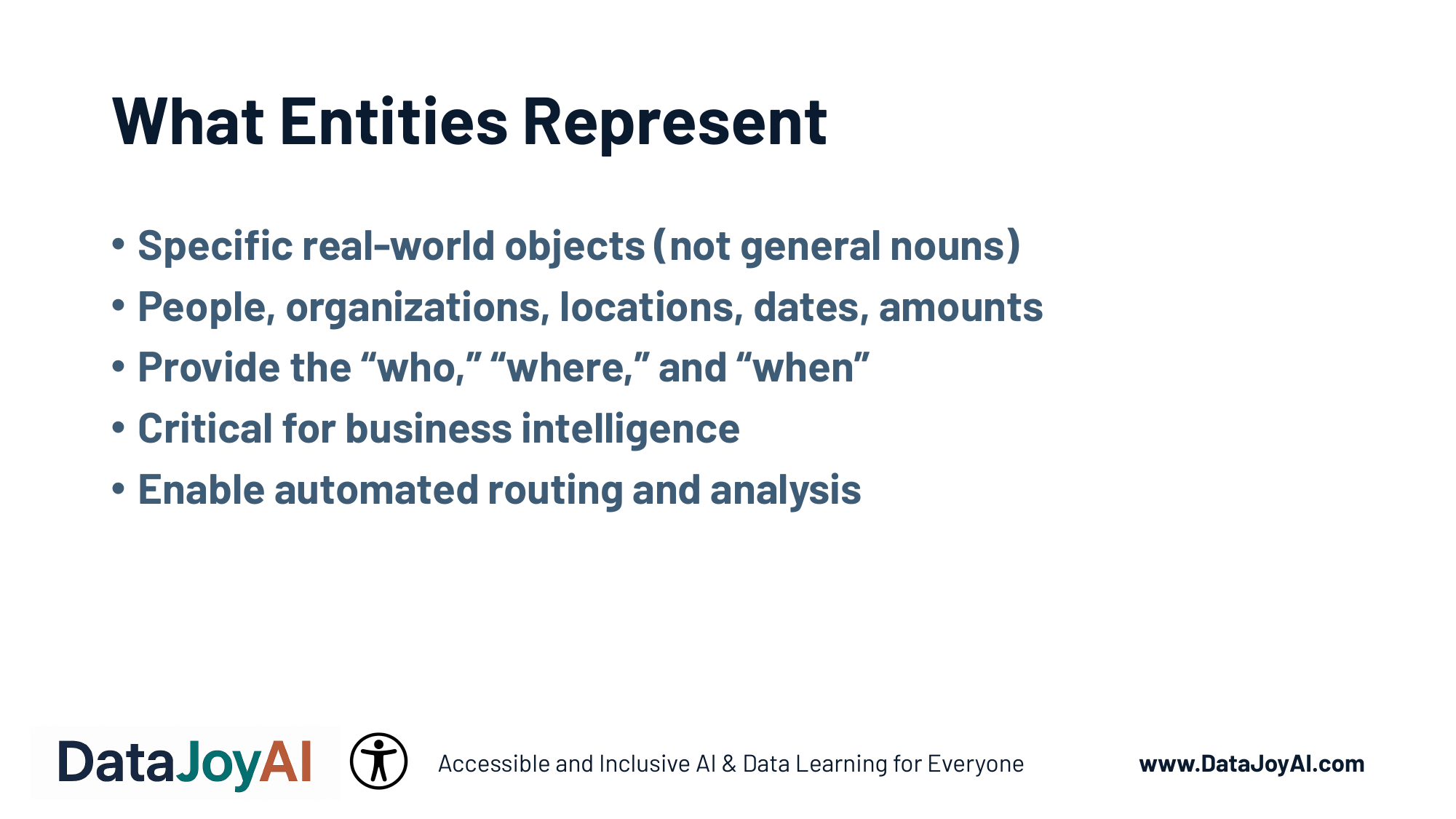

# What Entities Represent
Specific real-world objects (not general nouns)
People, organizations, locations, dates, amounts
Provide the “who,” “where,” and “when”
Critical for business intelligence
Enable automated routing and analysis